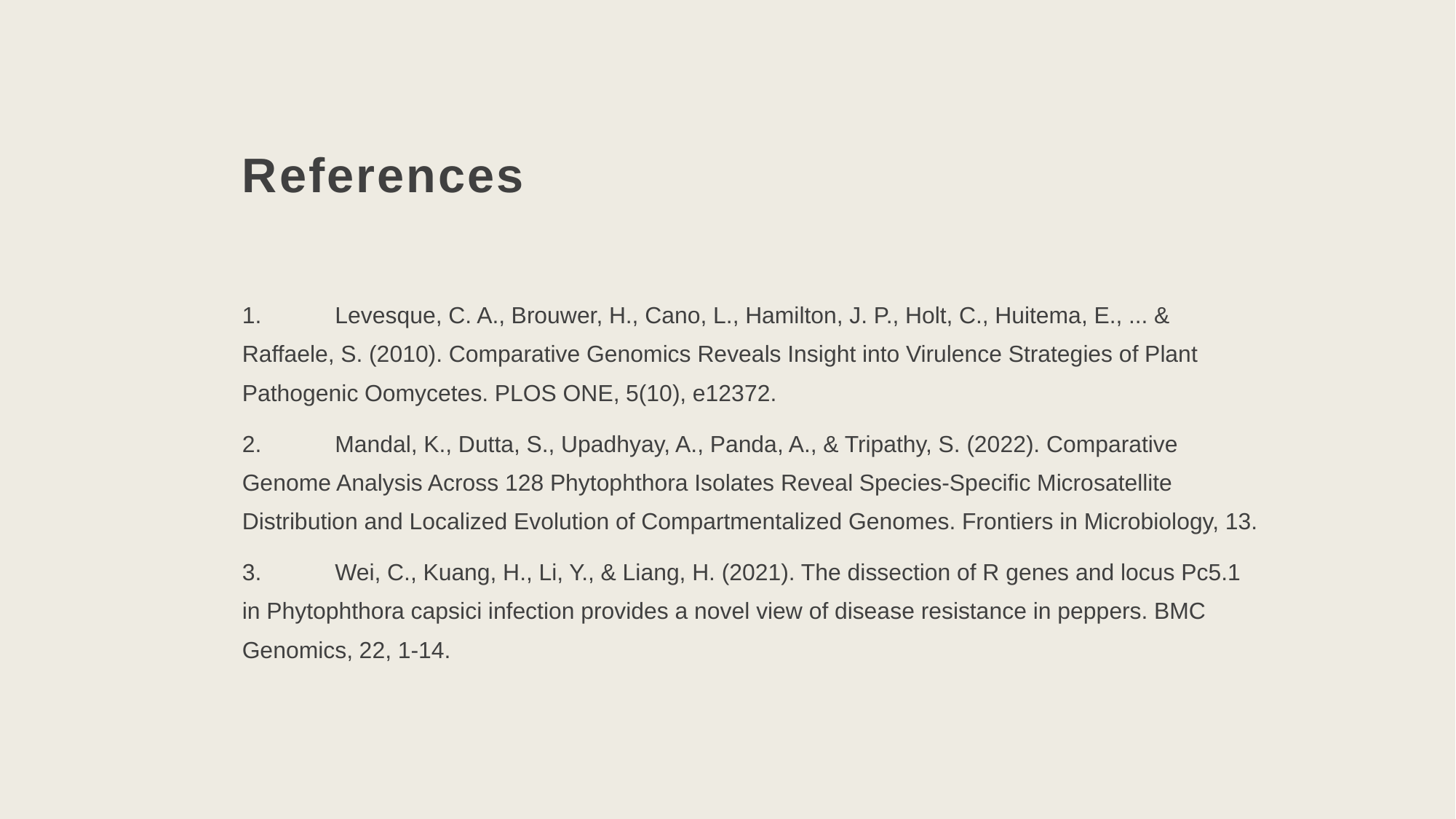

# References
1.	Levesque, C. A., Brouwer, H., Cano, L., Hamilton, J. P., Holt, C., Huitema, E., ... & Raffaele, S. (2010). Comparative Genomics Reveals Insight into Virulence Strategies of Plant Pathogenic Oomycetes. PLOS ONE, 5(10), e12372.
2.	Mandal, K., Dutta, S., Upadhyay, A., Panda, A., & Tripathy, S. (2022). Comparative Genome Analysis Across 128 Phytophthora Isolates Reveal Species-Specific Microsatellite Distribution and Localized Evolution of Compartmentalized Genomes. Frontiers in Microbiology, 13.
3.	Wei, C., Kuang, H., Li, Y., & Liang, H. (2021). The dissection of R genes and locus Pc5.1 in Phytophthora capsici infection provides a novel view of disease resistance in peppers. BMC Genomics, 22, 1-14.